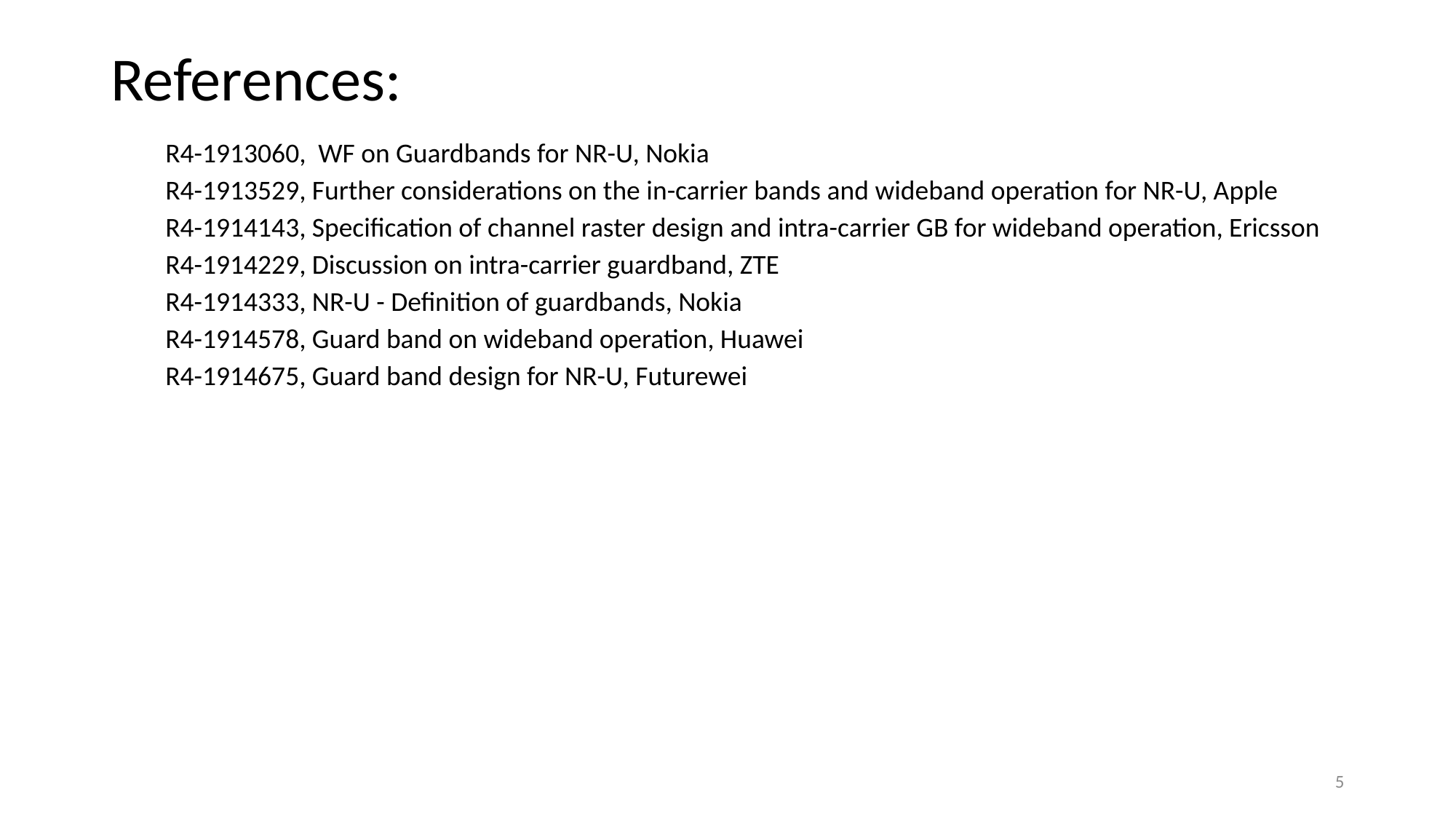

# References:
R4-1913060,  WF on Guardbands for NR-U, Nokia
R4-1913529, Further considerations on the in-carrier bands and wideband operation for NR-U, Apple
R4-1914143, Specification of channel raster design and intra-carrier GB for wideband operation, Ericsson
R4-1914229, Discussion on intra-carrier guardband, ZTE
R4-1914333, NR-U - Definition of guardbands, Nokia
R4-1914578, Guard band on wideband operation, Huawei
R4-1914675, Guard band design for NR-U, Futurewei

5